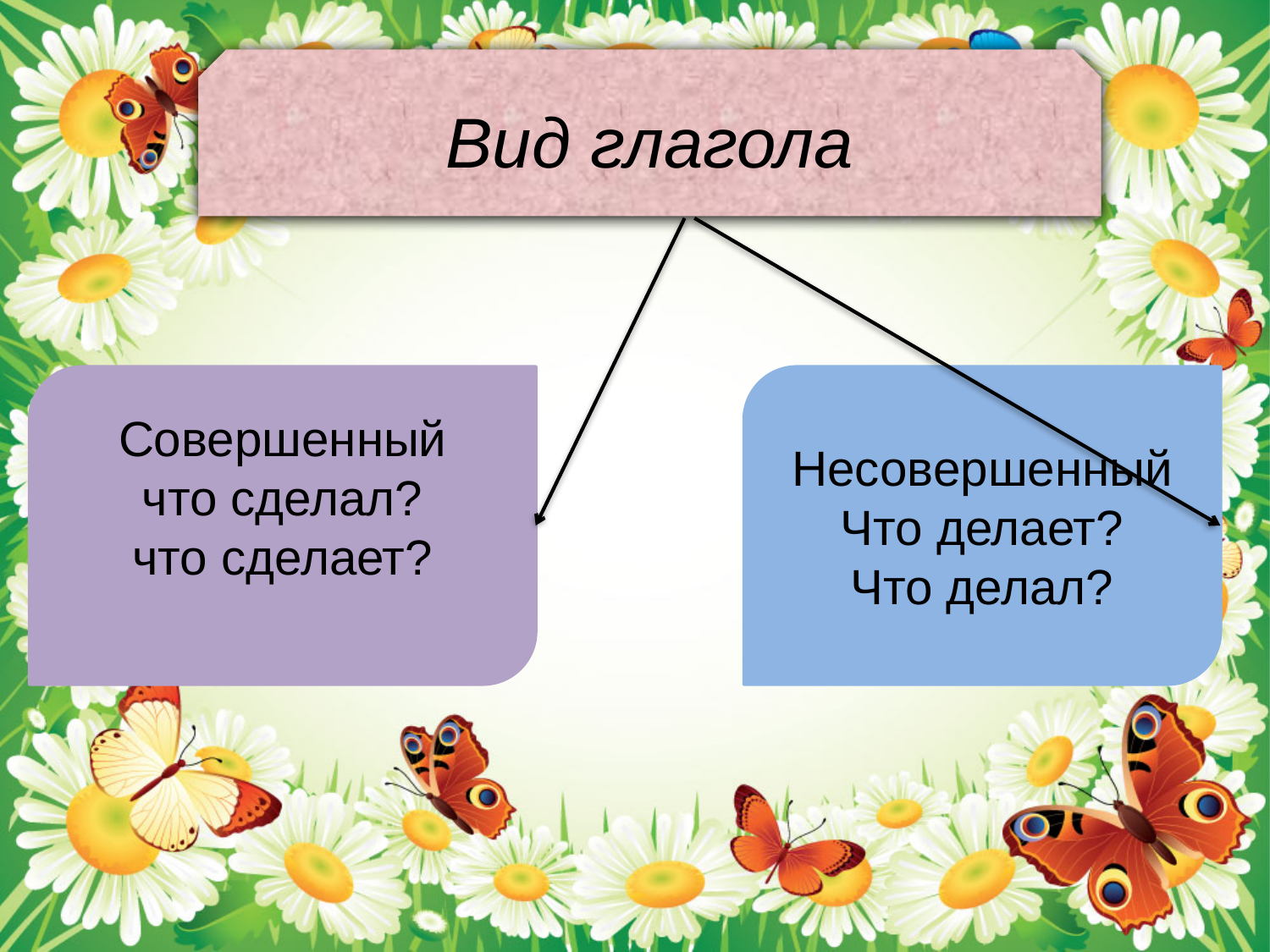

Вид глагола
Совершенный
что сделал?
что сделает?

Несовершенный
Что делает?
Что делал?